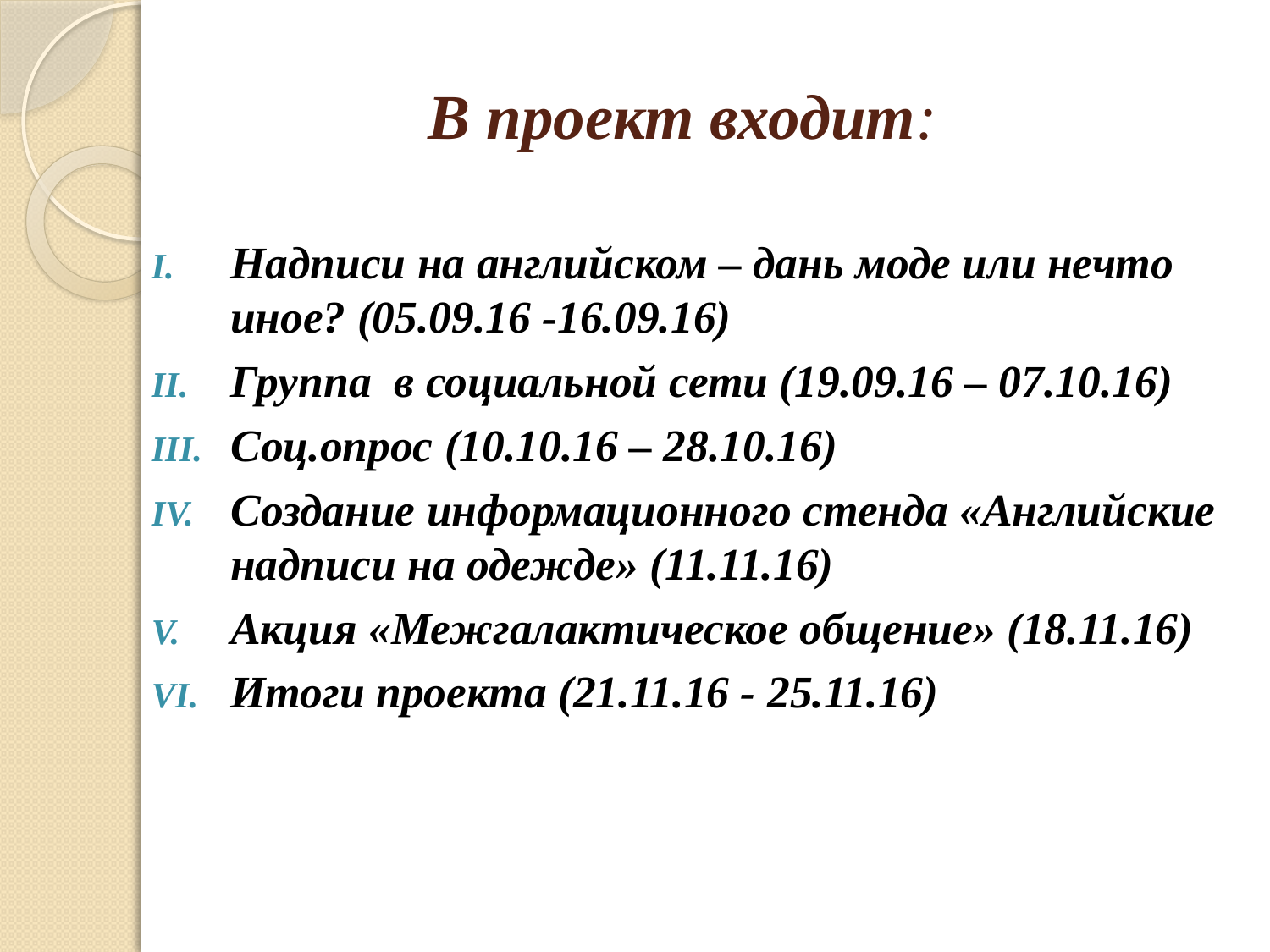

# В проект входит:

Надписи на английском – дань моде или нечто иное? (05.09.16 -16.09.16)
Группа  в социальной сети (19.09.16 – 07.10.16)
Соц.опрос (10.10.16 – 28.10.16)
Создание информационного стенда «Английские надписи на одежде» (11.11.16)
Акция «Межгалактическое общение» (18.11.16)
Итоги проекта (21.11.16 - 25.11.16)